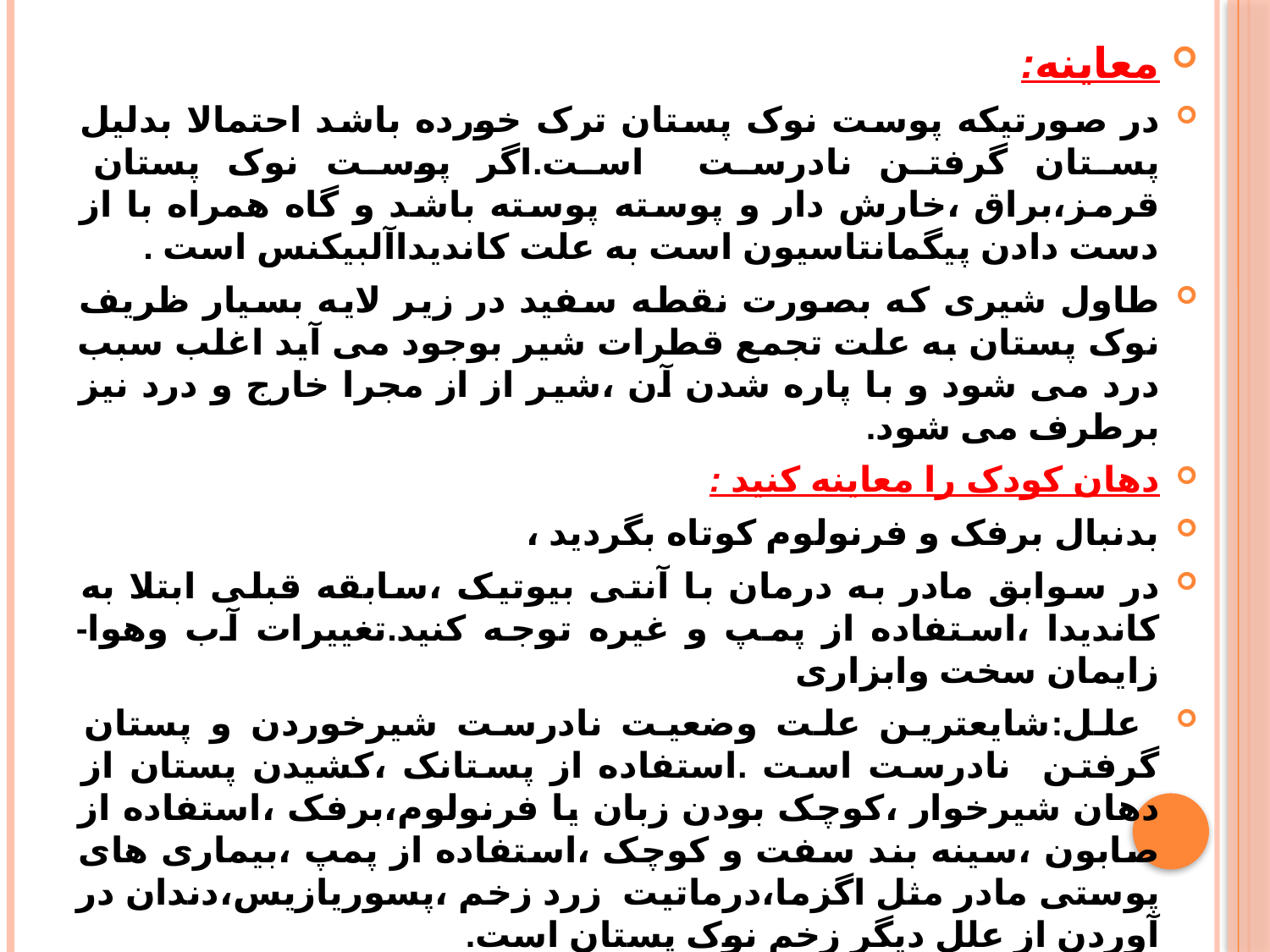

معاینه:
در صورتیکه پوست نوک پستان ترک خورده باشد احتمالا بدلیل پستان گرفتن نادرست  است.اگر پوست نوک پستان قرمز،براق ،خارش دار و پوسته پوسته باشد و گاه همراه با از دست دادن پیگمانتاسیون است به علت کاندیداآلبیکنس است .
طاول شیری که بصورت نقطه سفید در زیر لایه بسیار ظریف نوک پستان به علت تجمع قطرات شیر بوجود می آید اغلب سبب درد می شود و با پاره شدن آن ،شیر از از مجرا خارج و درد نیز برطرف می شود.
دهان کودک را معاینه کنید :
بدنبال برفک و فرنولوم کوتاه بگردید ،
در سوابق مادر به درمان با آنتی بیوتیک ،سابقه قبلی ابتلا به کاندیدا ،استفاده از پمپ و غیره توجه کنید.تغییرات آب وهوا-زایمان سخت وابزاری
 علل:شایعترین علت وضعیت نادرست شیرخوردن و پستان گرفتن  نادرست است .استفاده از پستانک ،کشیدن پستان از دهان شیرخوار ،کوچک بودن زبان یا فرنولوم،برفک ،استفاده از صابون ،سینه بند سفت و کوچک ،استفاده از پمپ ،بیماری های پوستی مادر مثل اگزما،درماتیت  زرد زخم ،پسوریازیس،دندان در آوردن از علل دیگر زخم نوک پستان است.